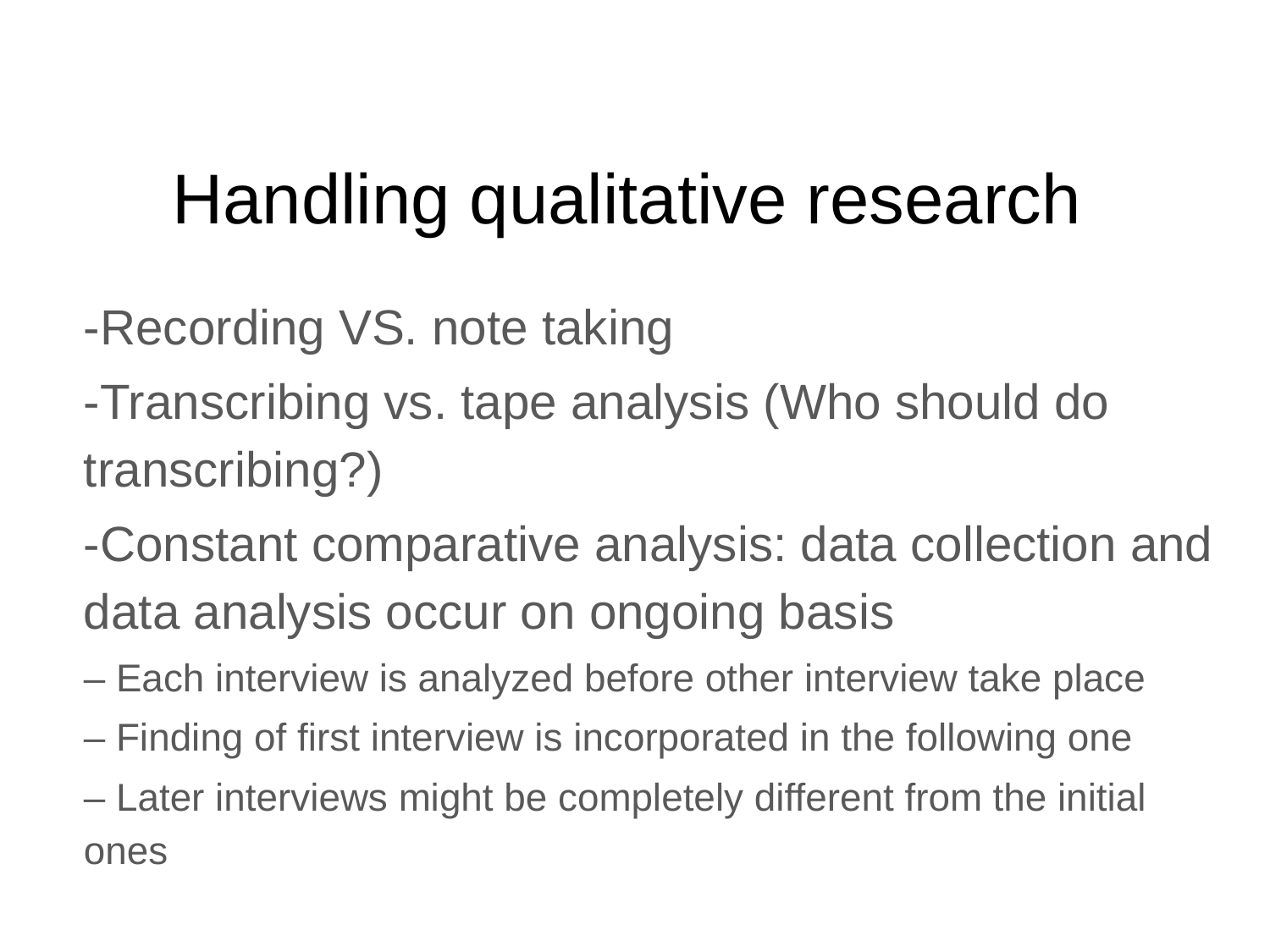

# Handling qualitative research
-Recording VS. note taking
-Transcribing vs. tape analysis (Who should do transcribing?)
-Constant comparative analysis: data collection and data analysis occur on ongoing basis
– Each interview is analyzed before other interview take place
– Finding of first interview is incorporated in the following one
– Later interviews might be completely different from the initial ones